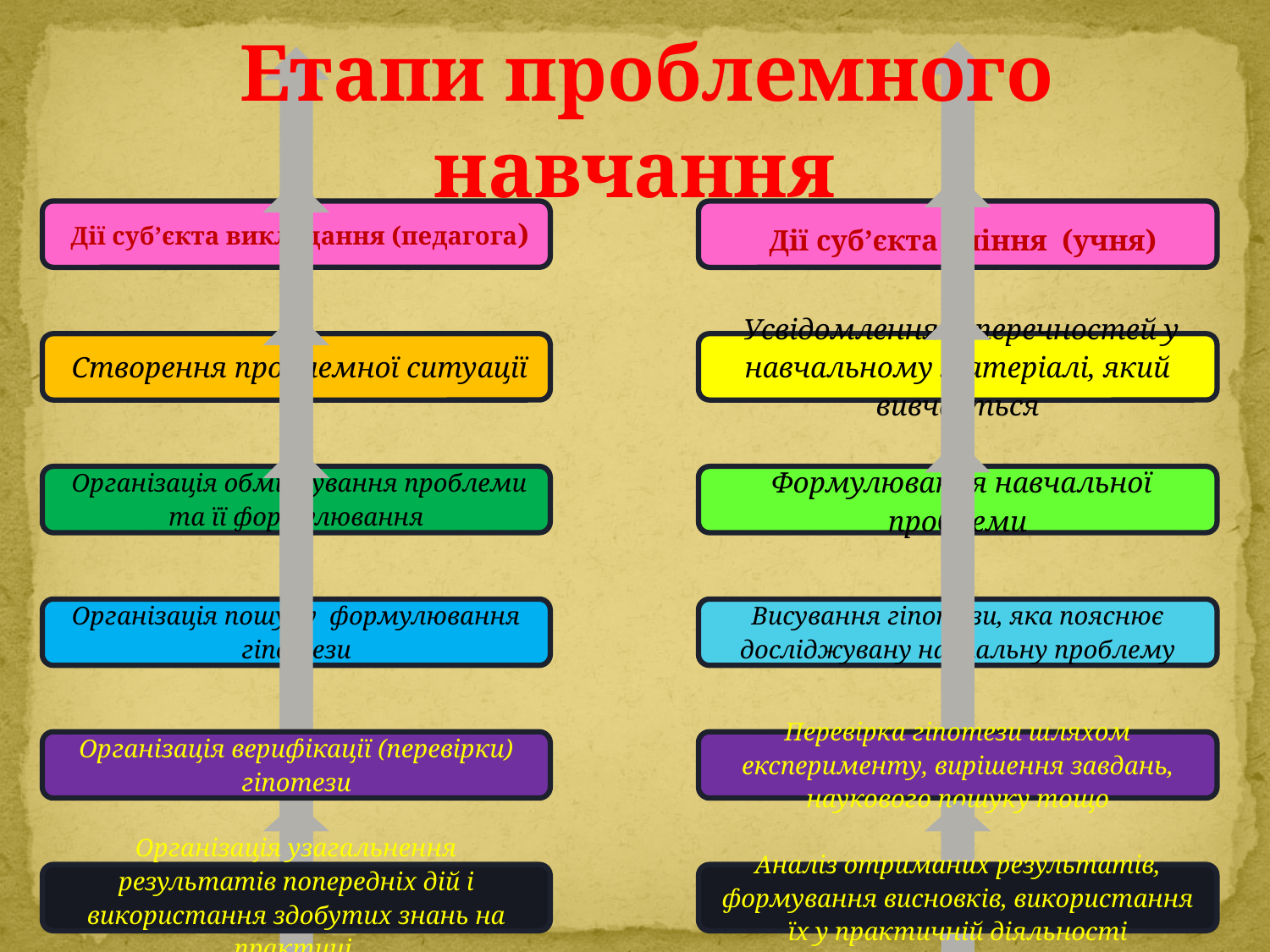

Етапи проблемного навчання

 Дії суб’єкта викладання (педагога)
 Створення проблемної ситуації
 Організація обміркування проблеми та її формулювання
Організація пошуку  формулювання гіпотези
Організація верифікації (перевірки) гіпотези
 Дії суб’єкта учіння  (учня)
 Усвідомлення суперечностей у навчальному матеріалі, який вивчається
 Формулювання навчальної проблеми
Висування гіпотези, яка пояснює досліджувану навчальну проблему
Перевірка гіпотези шляхом експерименту, вирішення завдань, наукового пошуку тощо
Аналіз отриманих результатів, формування висновків, використання їх у практичній діяльності